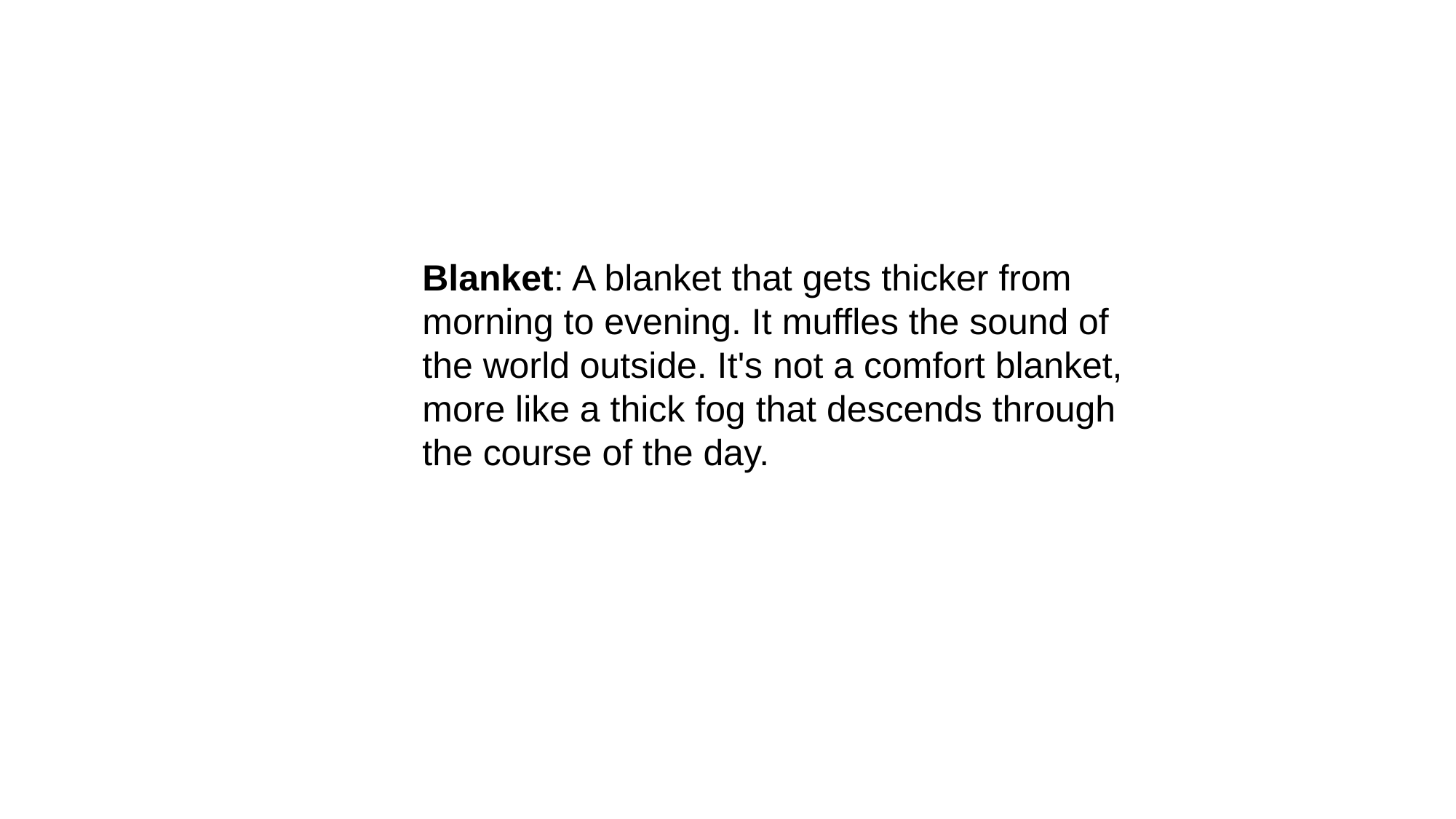

Blanket: A blanket that gets thicker from morning to evening. It muffles the sound of the world outside. It's not a comfort blanket, more like a thick fog that descends through the course of the day.